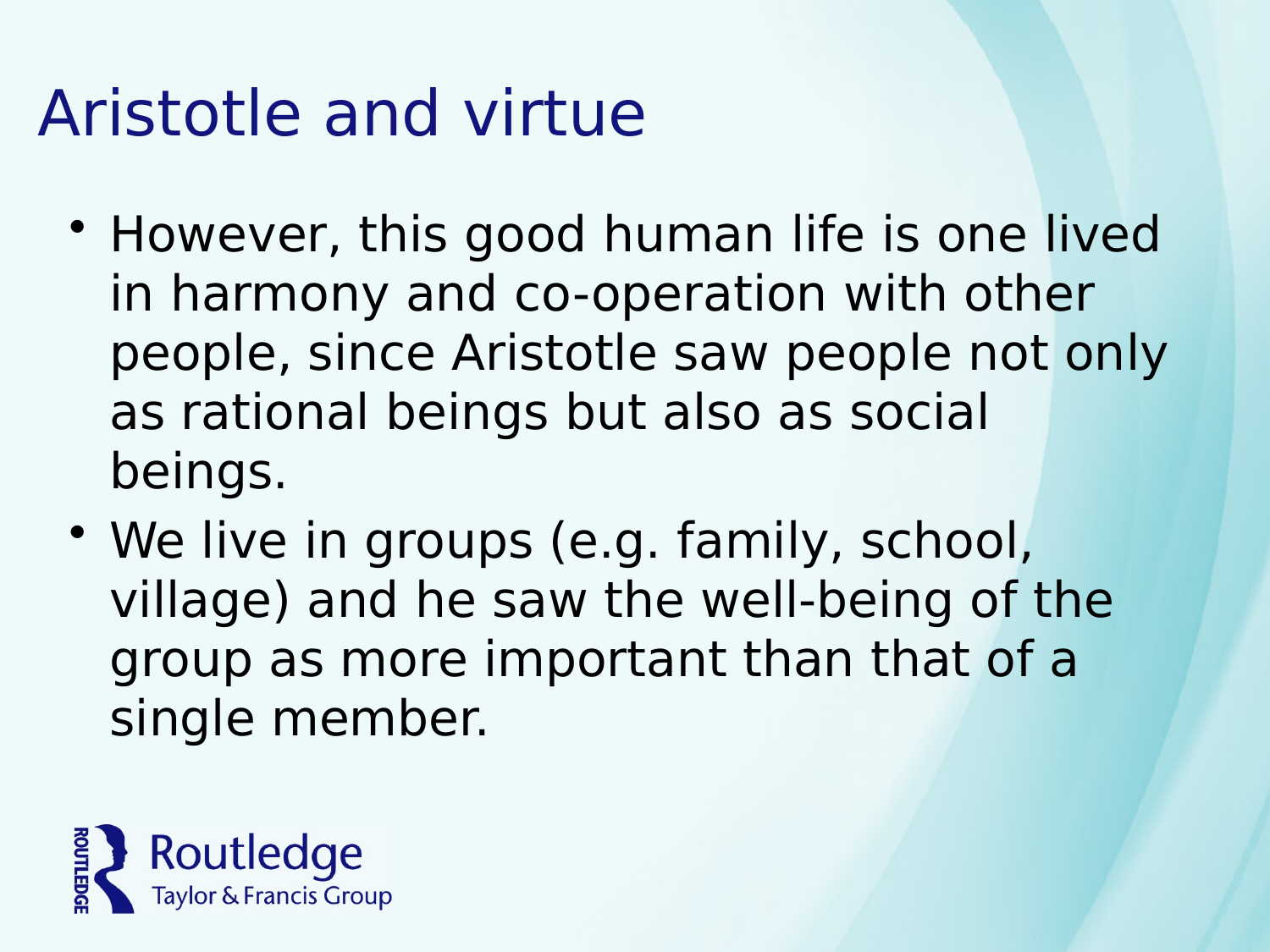

# Aristotle and virtue
However, this good human life is one lived in harmony and co-operation with other people, since Aristotle saw people not only as rational beings but also as social beings.
We live in groups (e.g. family, school, village) and he saw the well-being of the group as more important than that of a single member.